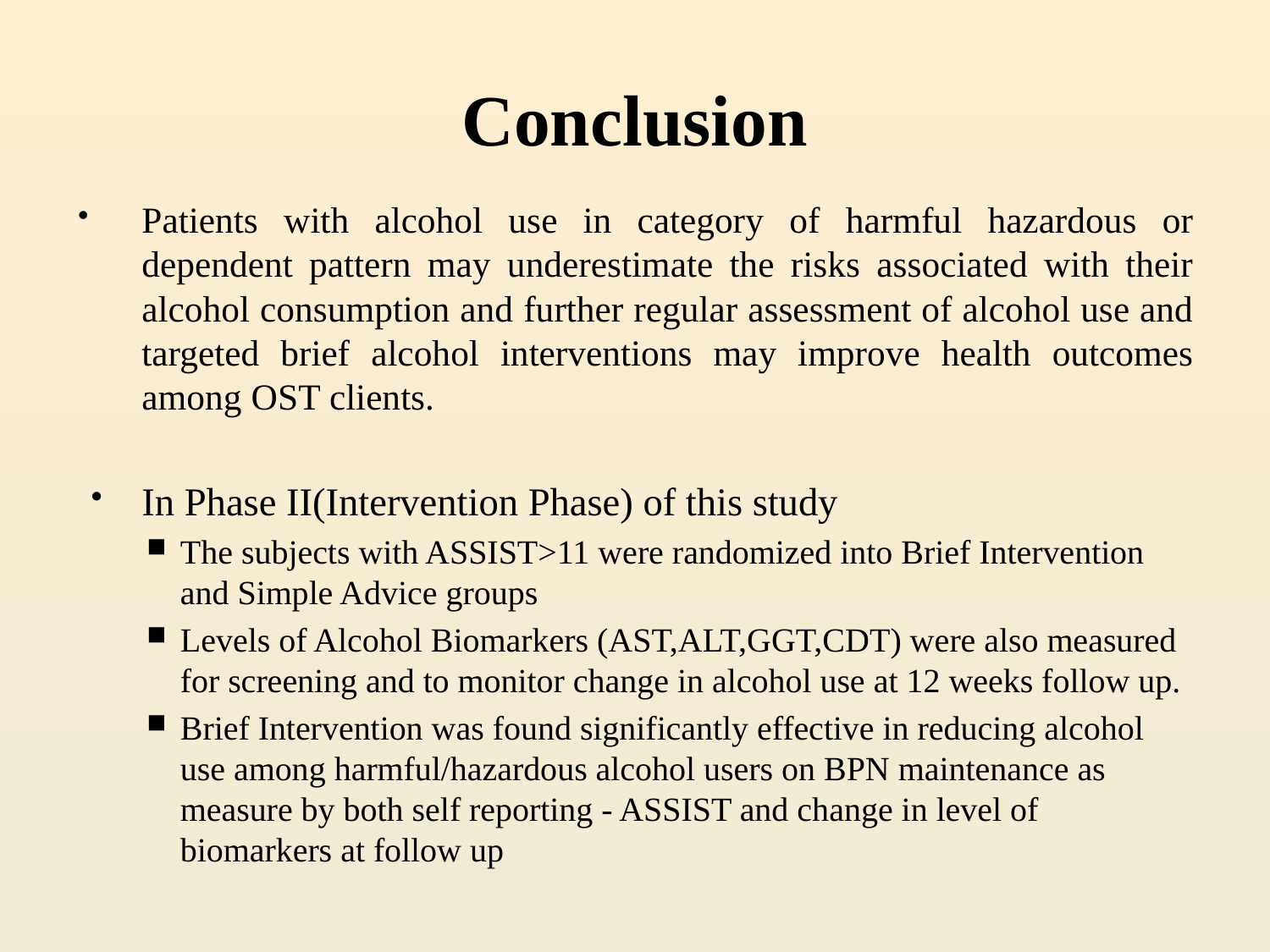

# Conclusion
Patients with alcohol use in category of harmful hazardous or dependent pattern may underestimate the risks associated with their alcohol consumption and further regular assessment of alcohol use and targeted brief alcohol interventions may improve health outcomes among OST clients.

In Phase II(Intervention Phase) of this study
The subjects with ASSIST>11 were randomized into Brief Intervention and Simple Advice groups
Levels of Alcohol Biomarkers (AST,ALT,GGT,CDT) were also measured for screening and to monitor change in alcohol use at 12 weeks follow up.
Brief Intervention was found significantly effective in reducing alcohol use among harmful/hazardous alcohol users on BPN maintenance as measure by both self reporting - ASSIST and change in level of biomarkers at follow up